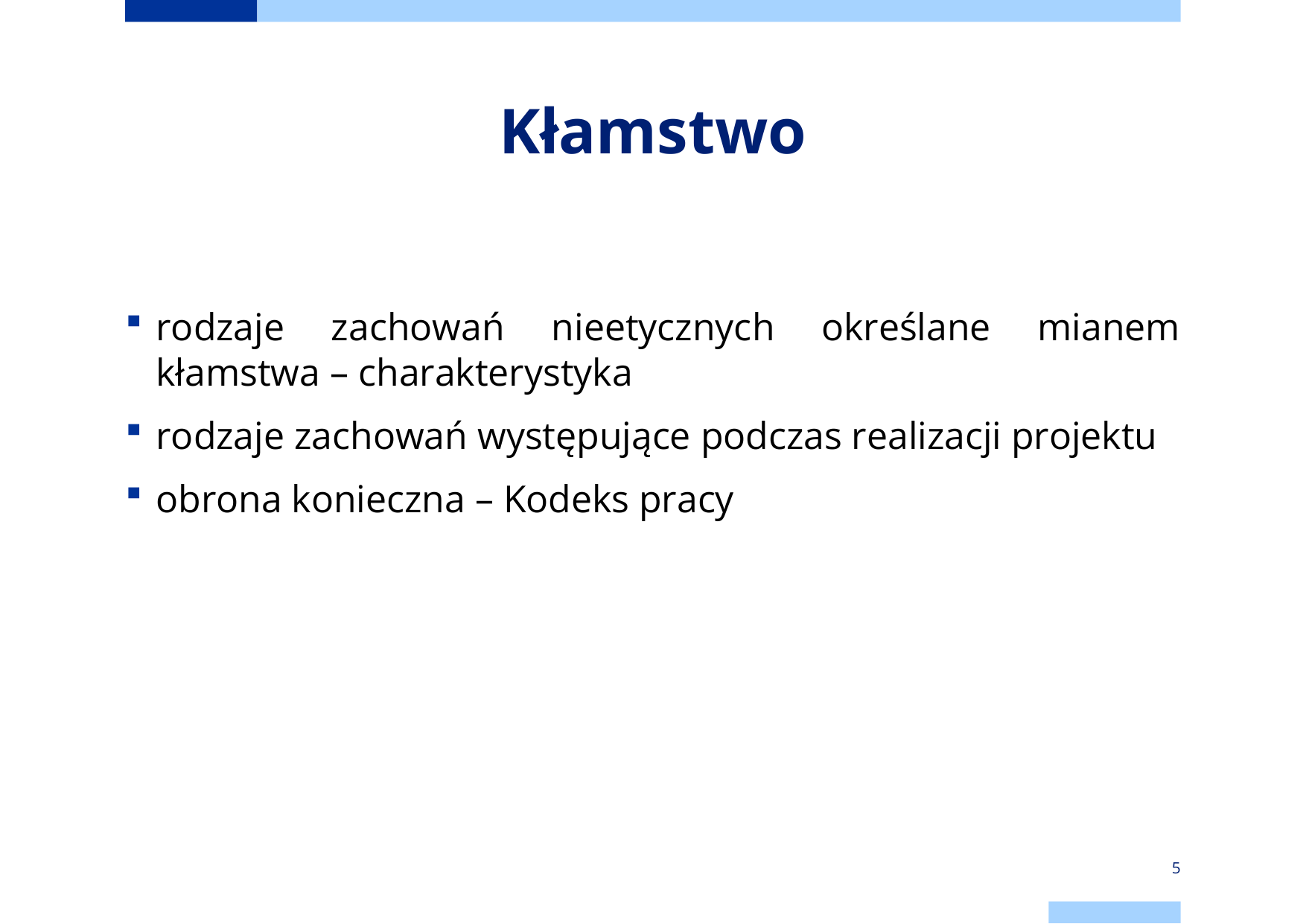

# Kłamstwo
rodzaje zachowań nieetycznych określane mianem kłamstwa – charakterystyka
rodzaje zachowań występujące podczas realizacji projektu
obrona konieczna – Kodeks pracy
5